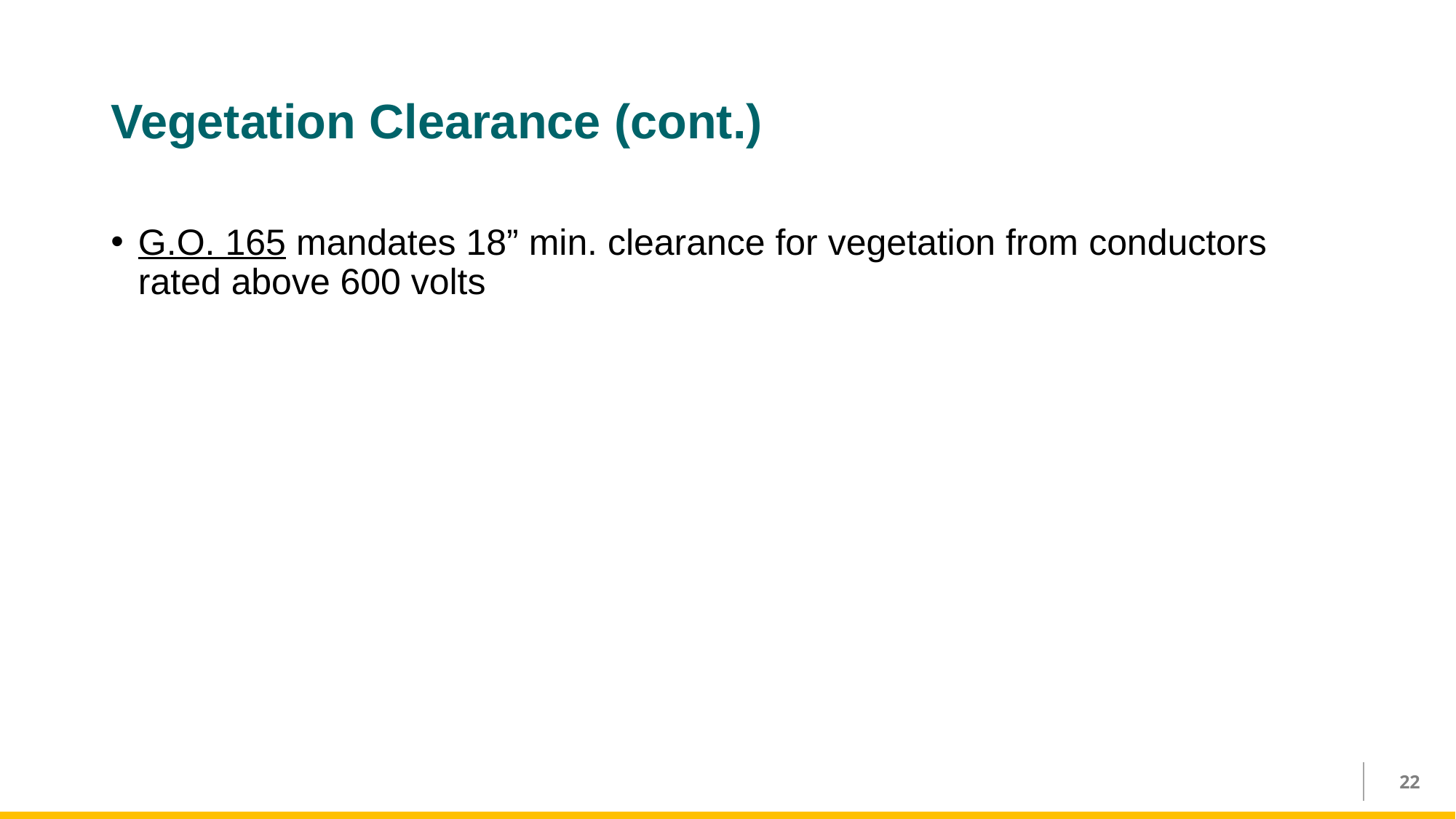

# Vegetation Clearance (cont.)
G.O. 165 mandates 18” min. clearance for vegetation from conductors rated above 600 volts